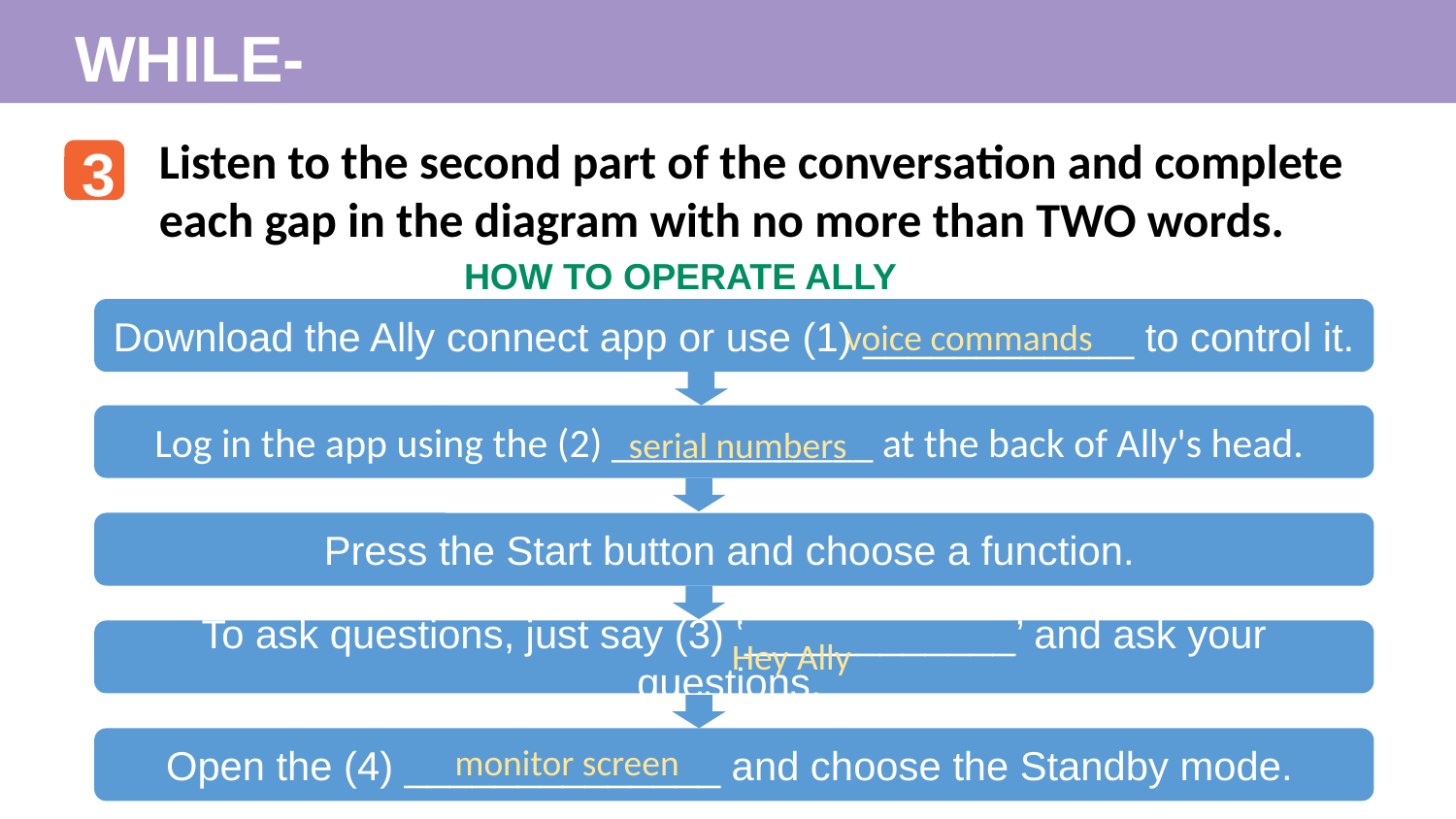

WHILE-LISTENING
Listen to the second part of the conversation and complete each gap in the diagram with no more than TWO words.
3

HOW TO OPERATE ALLY
Download the Ally connect app or use (1) ____________ to control it.
voice commands

Log in the app using the (2) _____________ at the back of Ally's head.
serial numbers

Press the Start button and choose a function.

To ask questions, just say (3) ‛____________’ and ask your questions.
Hey Ally

Open the (4) ______________ and choose the Standby mode.
monitor screen